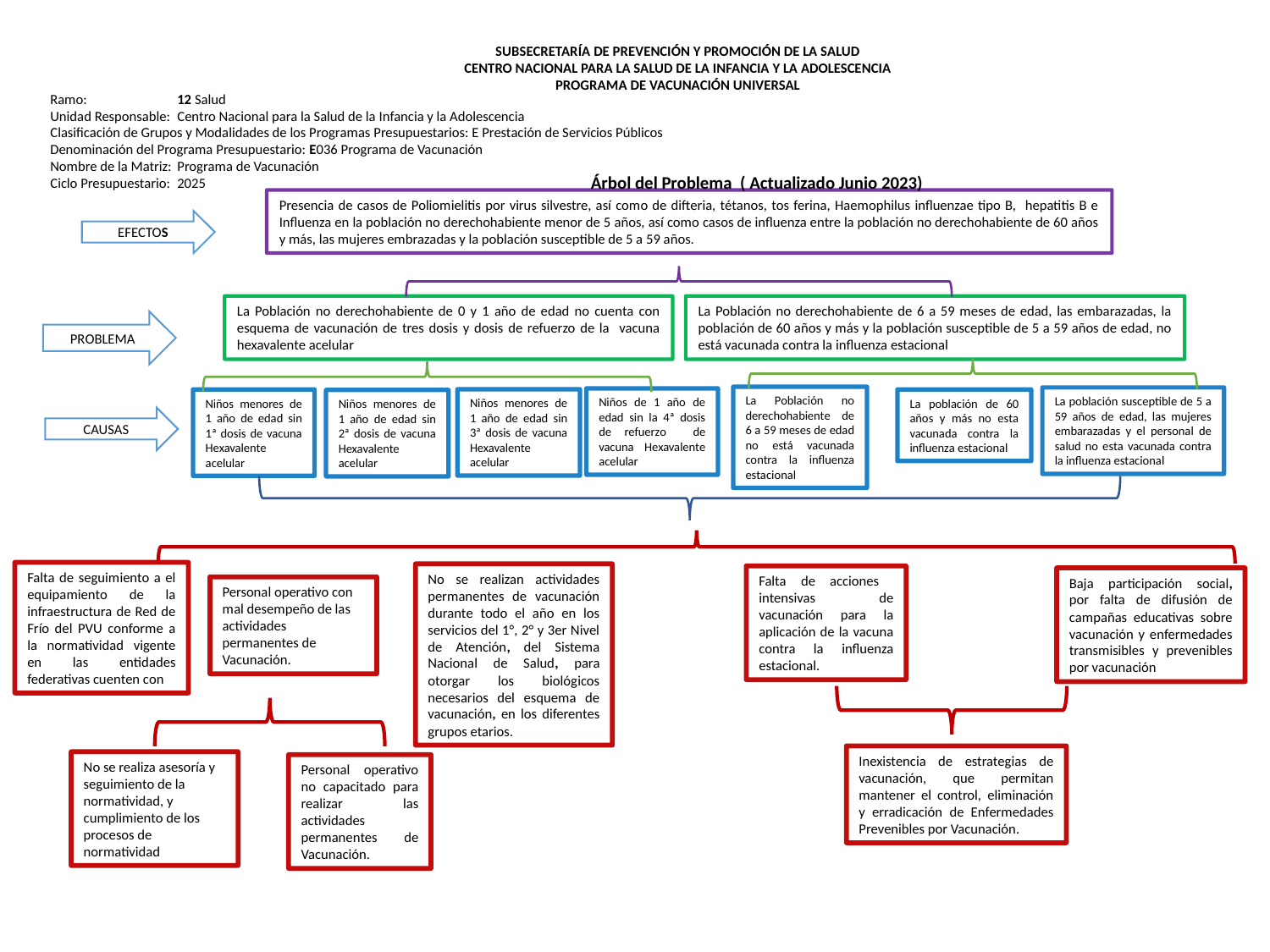

SUBSECRETARÍA DE PREVENCIÓN Y PROMOCIÓN DE LA SALUD
CENTRO NACIONAL PARA LA SALUD DE LA INFANCIA Y LA ADOLESCENCIA
PROGRAMA DE VACUNACIÓN UNIVERSAL

Ramo:	12 Salud
Unidad Responsable:	Centro Nacional para la Salud de la Infancia y la Adolescencia
Clasificación de Grupos y Modalidades de los Programas Presupuestarios: E Prestación de Servicios Públicos
Denominación del Programa Presupuestario: E036 Programa de Vacunación
Nombre de la Matriz:	Programa de Vacunación
Ciclo Presupuestario:	2025

Árbol del Problema  ( Actualizado Junio 2023)
EFECTOS
La Población no derechohabiente de 0 y 1 año de edad no cuenta con esquema de vacunación de tres dosis y dosis de refuerzo de la  vacuna hexavalente acelular
La Población no derechohabiente de 6 a 59 meses de edad, las embarazadas, la población de 60 años y más y la población susceptible de 5 a 59 años de edad, no está vacunada contra la influenza estacional
PROBLEMA
La Población no derechohabiente de 6 a 59 meses de edad no está vacunada contra la influenza estacional
La población susceptible de 5 a 59 años de edad, las mujeres embarazadas y el personal de salud no esta vacunada contra la influenza estacional
Niños de 1 año de edad sin la 4ª dosis de refuerzo  de vacuna Hexavalente acelular
Niños menores de 1 año de edad sin 3ª dosis de vacuna Hexavalente acelular
Niños menores de 1 año de edad sin 1ª dosis de vacuna Hexavalente acelular
La población de 60 años y más no esta vacunada contra la influenza estacional
Niños menores de 1 año de edad sin 2ª dosis de vacuna Hexavalente acelular
CAUSAS
Falta de seguimiento a el equipamiento de la infraestructura de Red de Frío del PVU conforme a la normatividad vigente en las entidades federativas cuenten con
No se realizan actividades permanentes de vacunación durante todo el año en los servicios del 1°, 2° y 3er Nivel de Atención, del Sistema Nacional de Salud, para otorgar los biológicos necesarios del esquema de vacunación, en los diferentes grupos etarios.
Falta de acciones  intensivas de vacunación para la aplicación de la vacuna contra la influenza estacional.
Baja participación social, por falta de difusión de campañas educativas sobre vacunación y enfermedades transmisibles y prevenibles por vacunación
Personal operativo con mal desempeño de las actividades permanentes de Vacunación.

Inexistencia de estrategias de vacunación, que permitan mantener el control, eliminación y erradicación de Enfermedades Prevenibles por Vacunación.
No se realiza asesoría y seguimiento de la normatividad, y cumplimiento de los procesos de normatividad
Personal operativo no capacitado para realizar las actividades permanentes de Vacunación.
Presencia de casos de Poliomielitis por virus silvestre, así como de difteria, tétanos, tos ferina, Haemophilus influenzae tipo B,  hepatitis B e Influenza en la población no derechohabiente menor de 5 años, así como casos de influenza entre la población no derechohabiente de 60 años y más, las mujeres embrazadas y la población susceptible de 5 a 59 años.